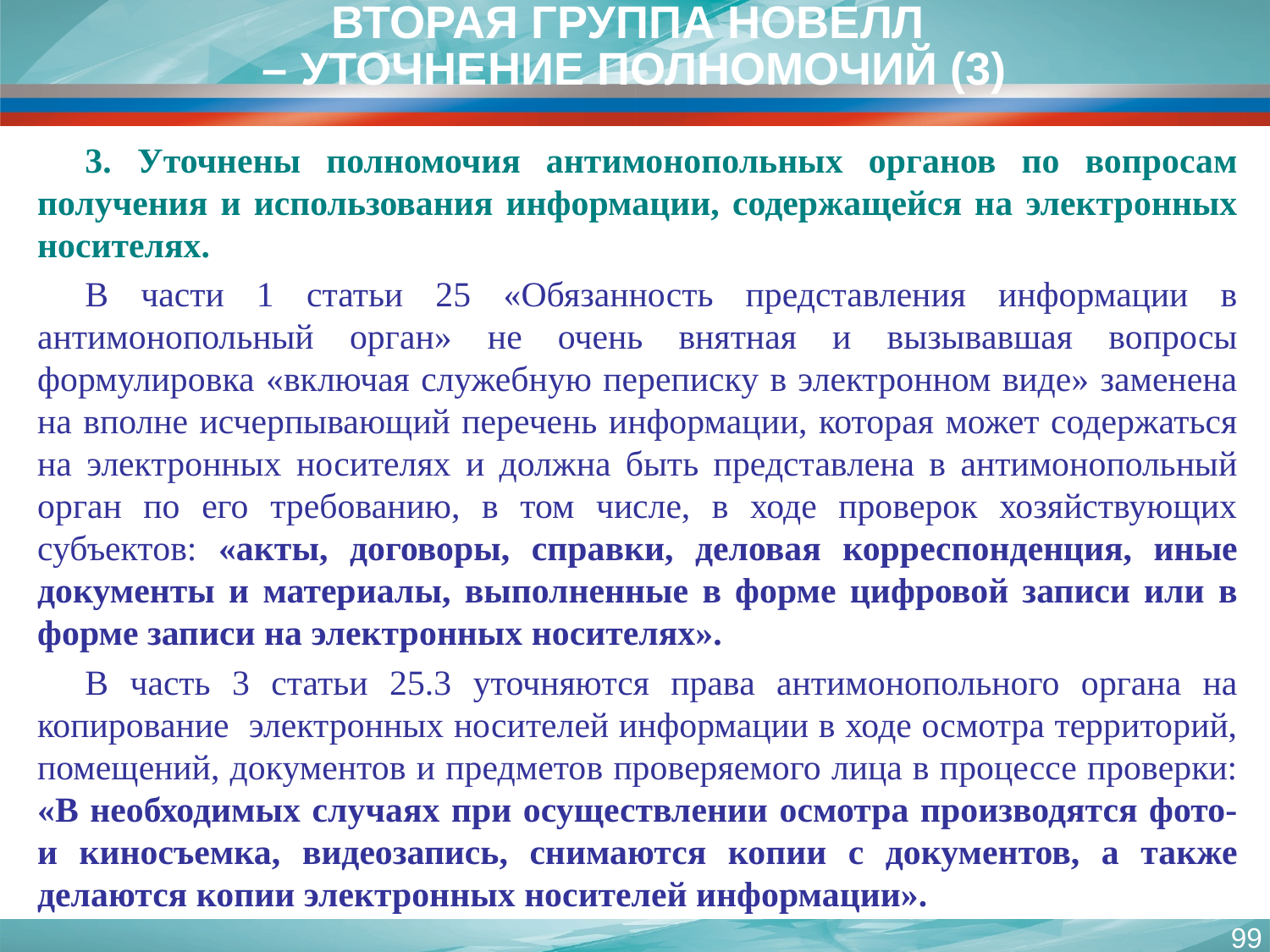

ВТОРАЯ ГРУППА НОВЕЛЛ
– УТОЧНЕНИЕ ПОЛНОМОЧИЙ (3)
3. Уточнены полномочия антимонопольных органов по вопросам получения и использования информации, содержащейся на электронных носителях.
В части 1 статьи 25 «Обязанность представления информации в антимонопольный орган» не очень внятная и вызывавшая вопросы формулировка «включая служебную переписку в электронном виде» заменена на вполне исчерпывающий перечень информации, которая может содержаться на электронных носителях и должна быть представлена в антимонопольный орган по его требованию, в том числе, в ходе проверок хозяйствующих субъектов: «акты, договоры, справки, деловая корреспонденция, иные документы и материалы, выполненные в форме цифровой записи или в форме записи на электронных носителях».
В часть 3 статьи 25.3 уточняются права антимонопольного органа на копирование  электронных носителей информации в ходе осмотра территорий, помещений, документов и предметов проверяемого лица в процессе проверки: «В необходимых случаях при осуществлении осмотра производятся фото- и киносъемка, видеозапись, снимаются копии с документов, а также делаются копии электронных носителей информации».
99